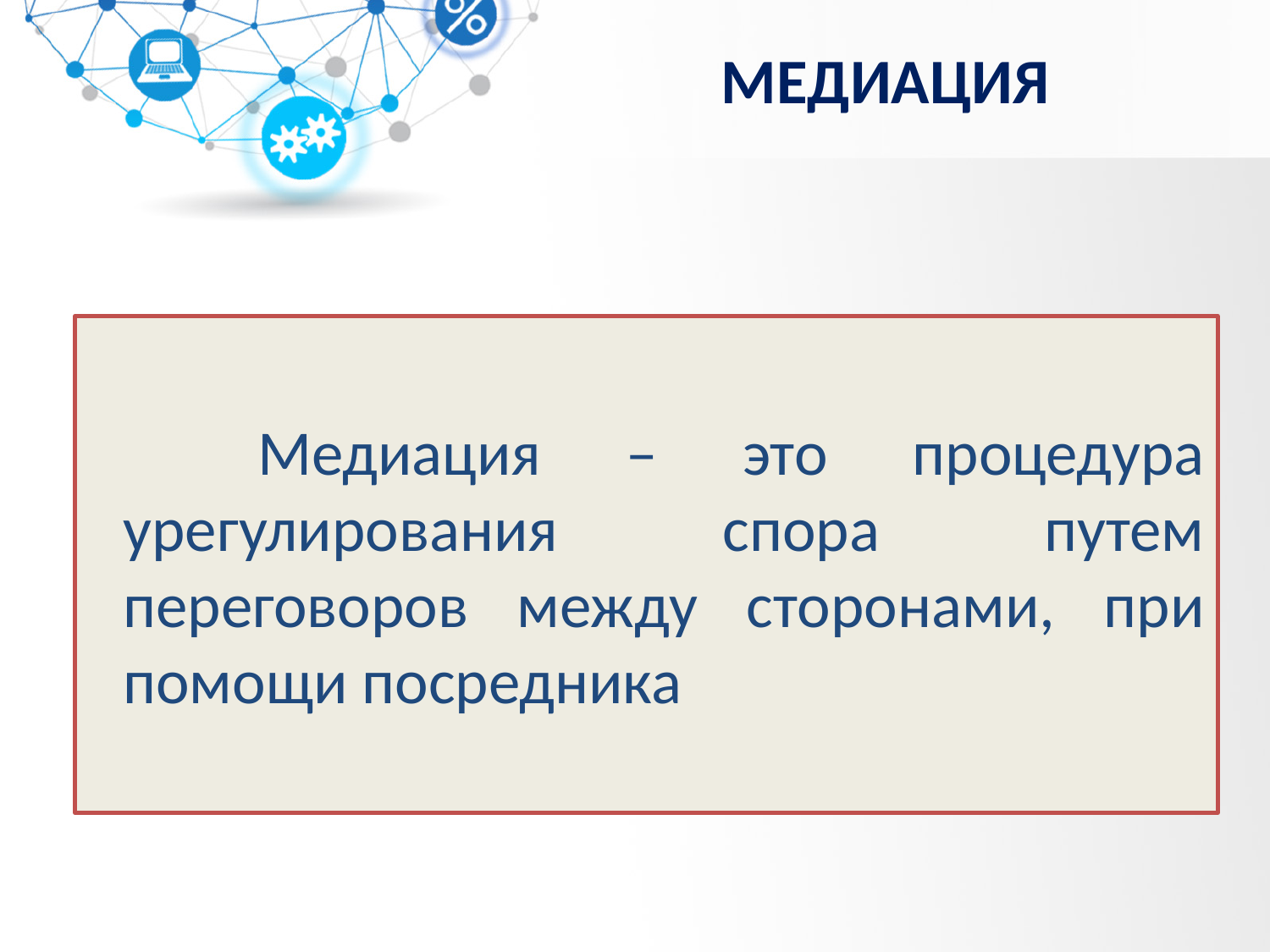

# МЕДИАЦИЯ

  Медиация – это процедура урегулирования спора путем переговоров между сторонами, при помощи посредника